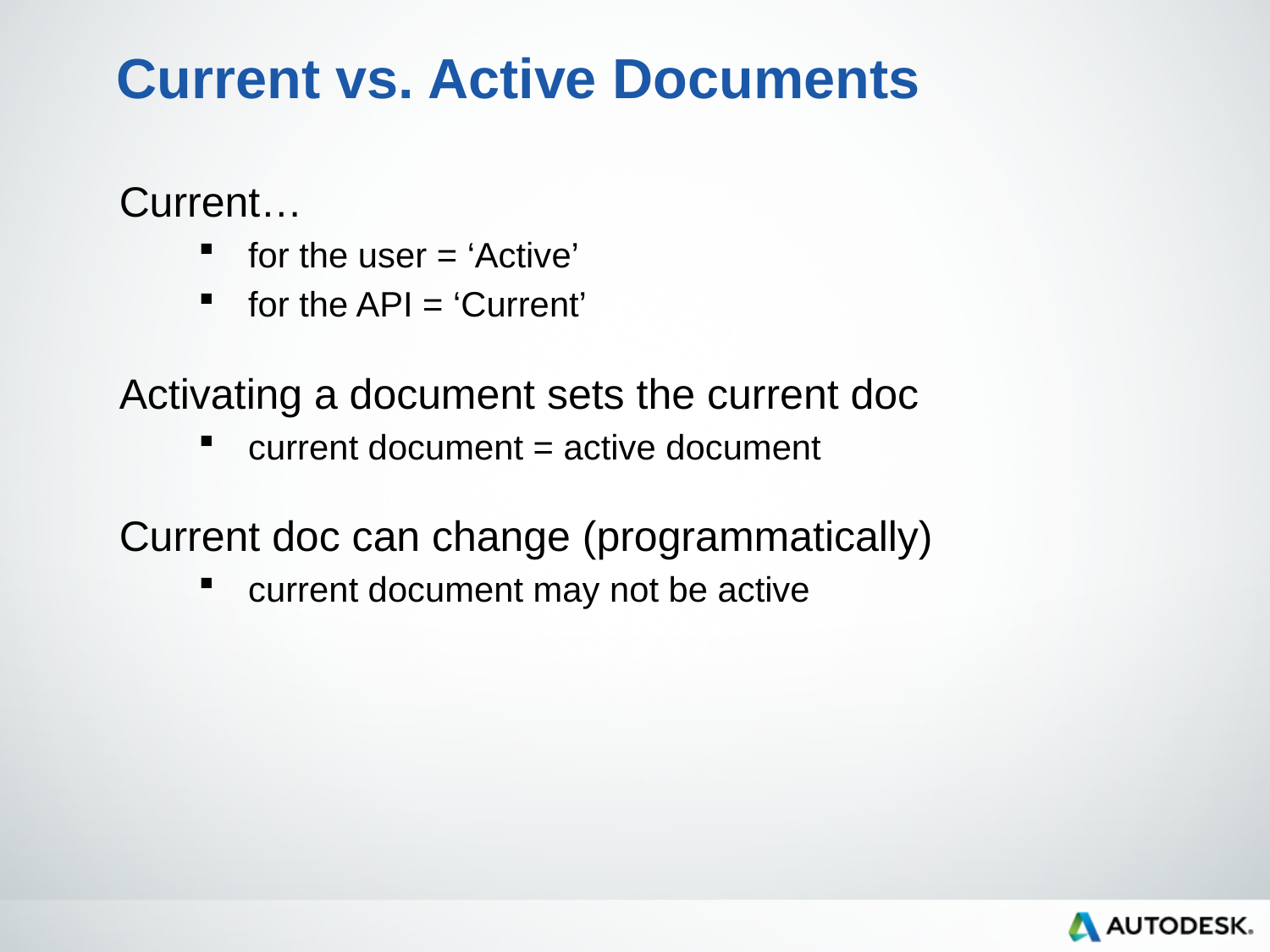

# Current vs. Active Documents
Current…
for the user = ‘Active’
for the API = ‘Current’

Activating a document sets the current doc
current document = active document

Current doc can change (programmatically)
current document may not be active